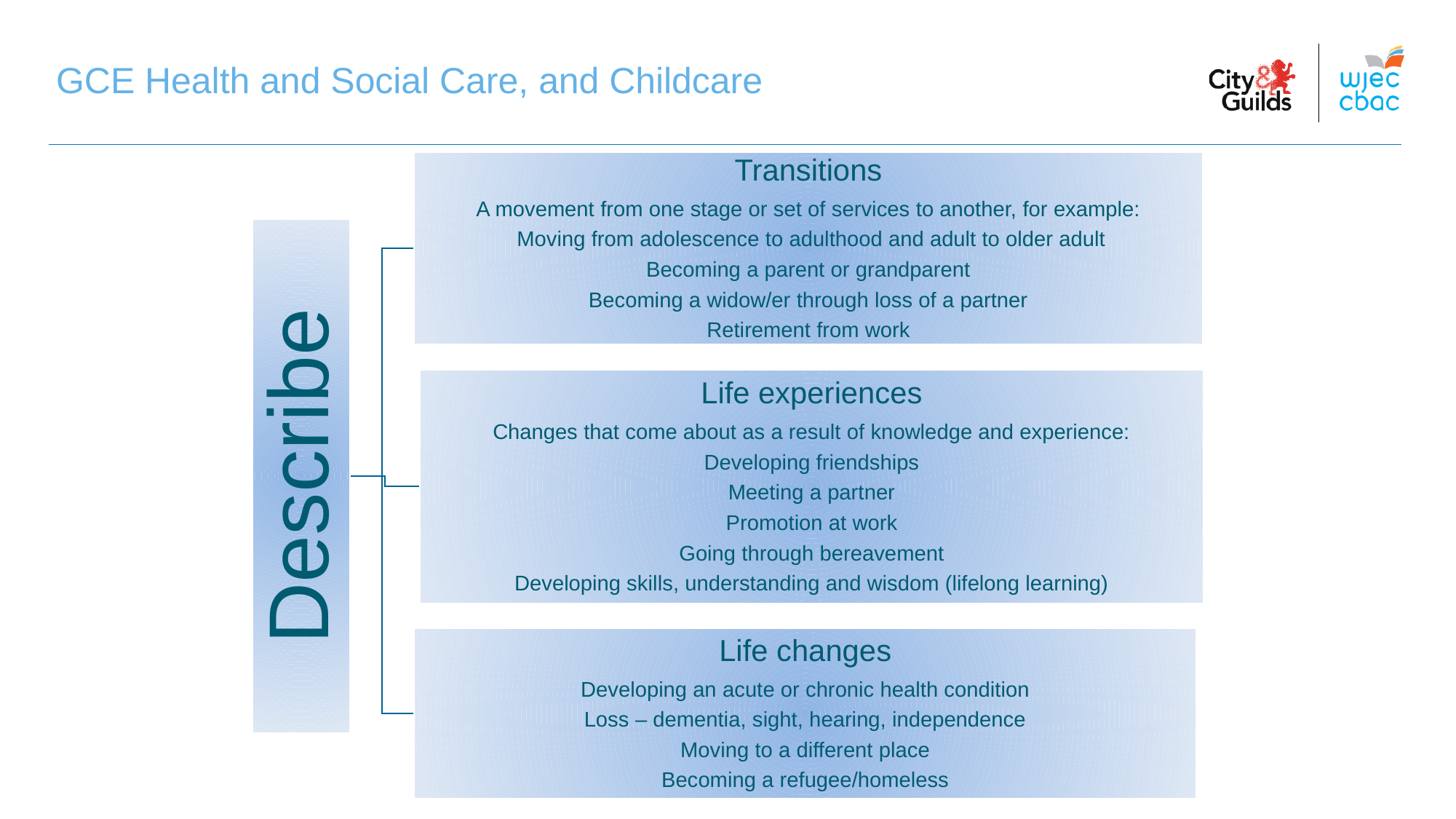

GCE Health and Social Care, and Childcare

Describe
Transitions
A movement from one stage or set of services to another, for example:
 Moving from adolescence to adulthood and adult to older adult
Becoming a parent or grandparent
Becoming a widow/er through loss of a partner
Retirement from work
Life experiences
Changes that come about as a result of knowledge and experience:
Developing friendships
Meeting a partner
Promotion at work
Going through bereavement
Developing skills, understanding and wisdom (lifelong learning)
Life changes
Developing an acute or chronic health condition
Loss – dementia, sight, hearing, independence
Moving to a different place
Becoming a refugee/homeless